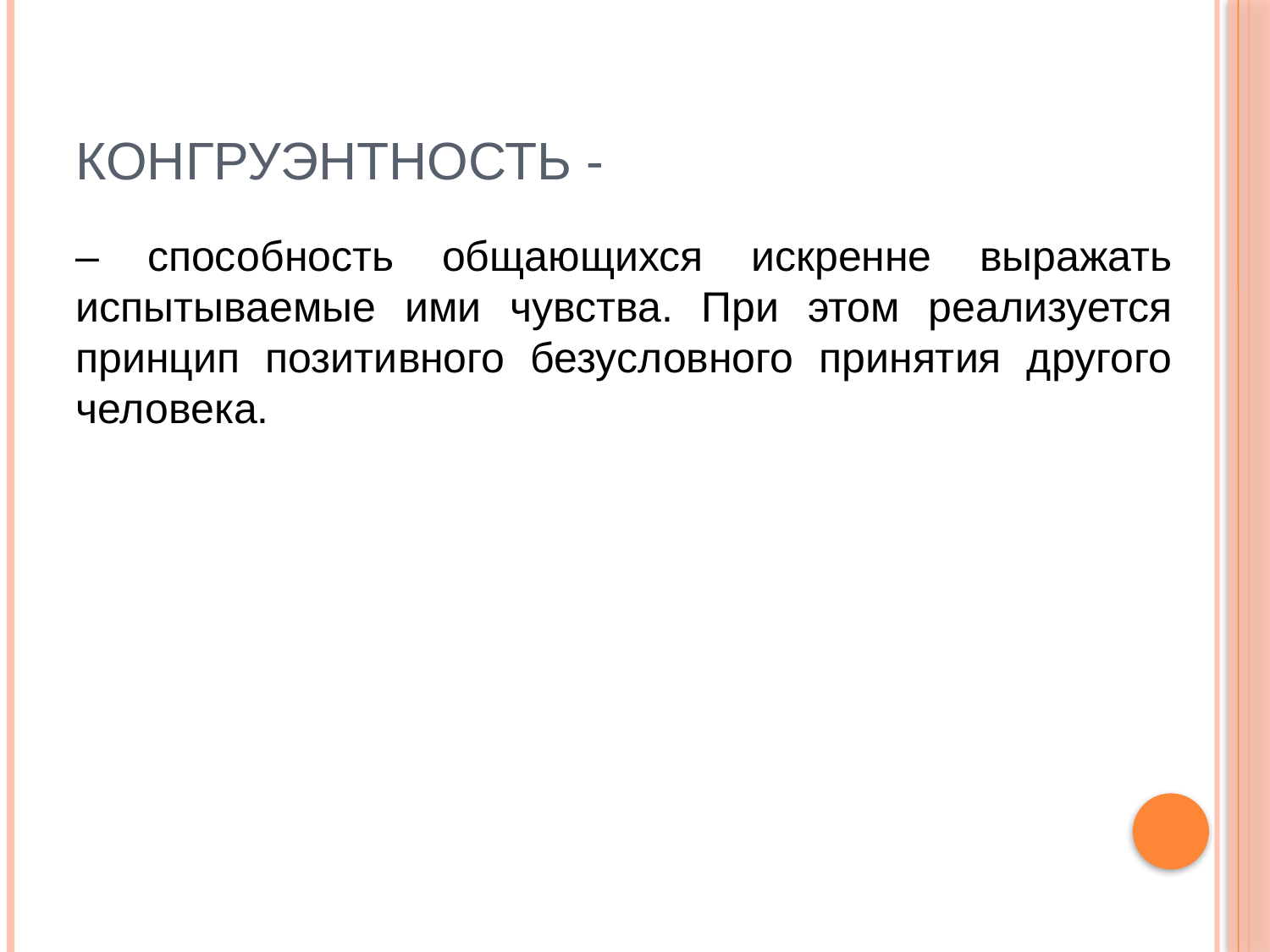

# Конгруэнтность -
– способность общающихся искренне выражать испытываемые ими чувства. При этом реализуется принцип позитивного безусловного принятия другого человека.